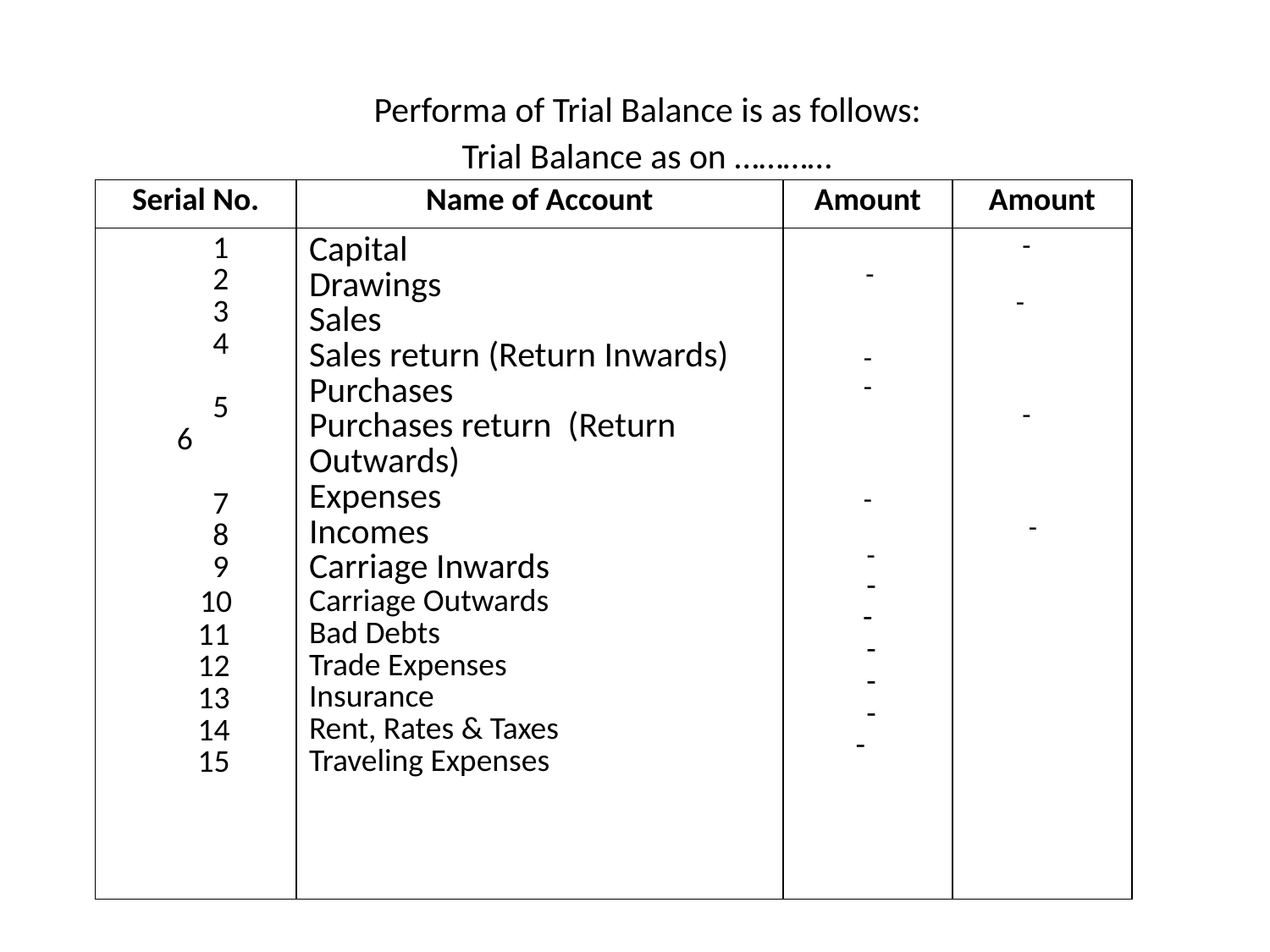

# Performa of Trial Balance is as follows: Trial Balance as on …………
| Serial No. | Name of Account | Amount | Amount |
| --- | --- | --- | --- |
| 1 2 3 4 5 6 7 8 9 10 11 12 13 14 15 | Capital Drawings Sales Sales return (Return Inwards) Purchases Purchases return (Return Outwards) Expenses Incomes Carriage Inwards Carriage Outwards Bad Debts Trade Expenses Insurance Rent, Rates & Taxes Traveling Expenses | -   - - - - - - - - - - | -   -     - - |